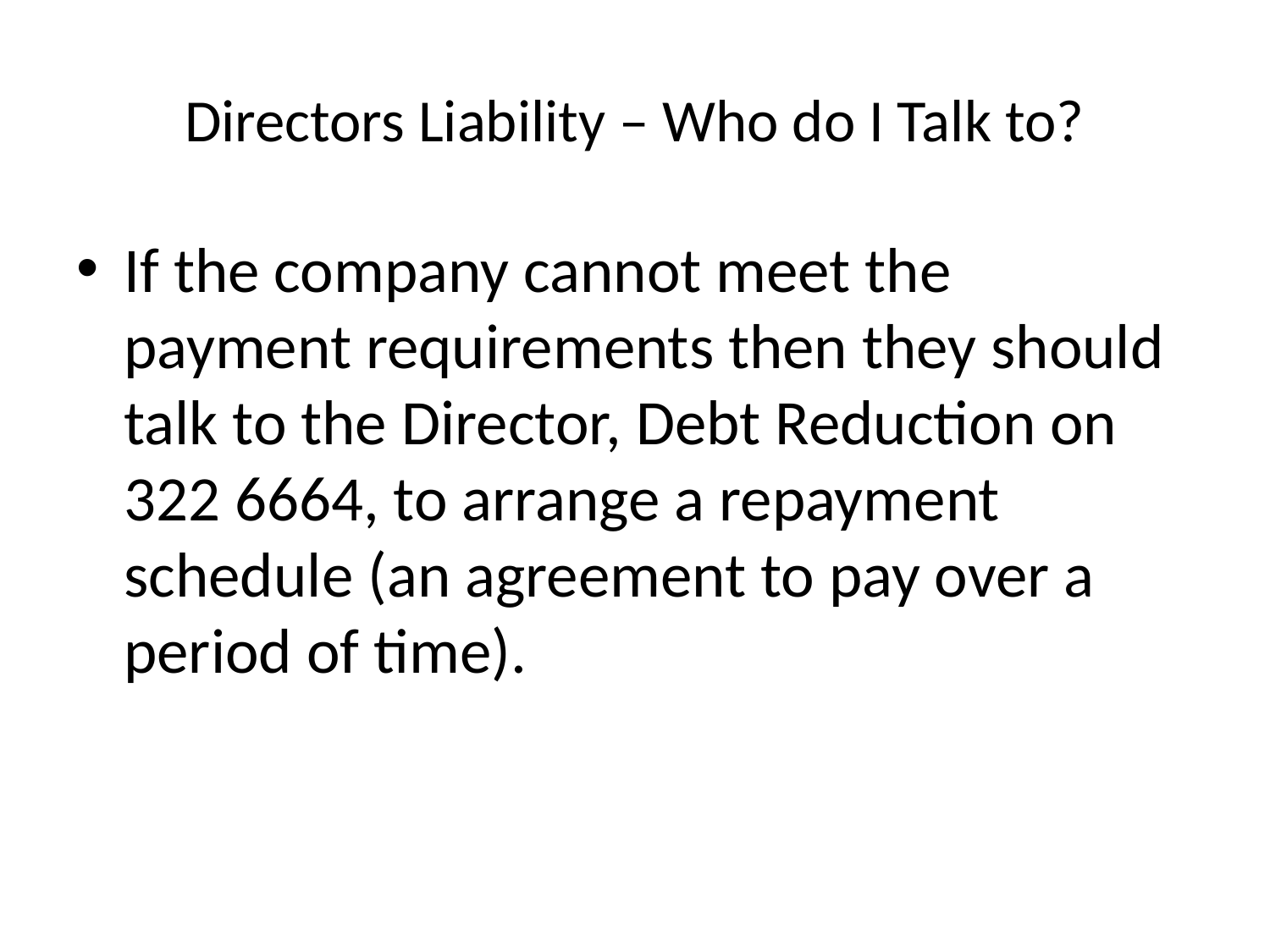

# Directors Liability – Who do I Talk to?
If the company cannot meet the payment requirements then they should talk to the Director, Debt Reduction on 322 6664, to arrange a repayment schedule (an agreement to pay over a period of time).